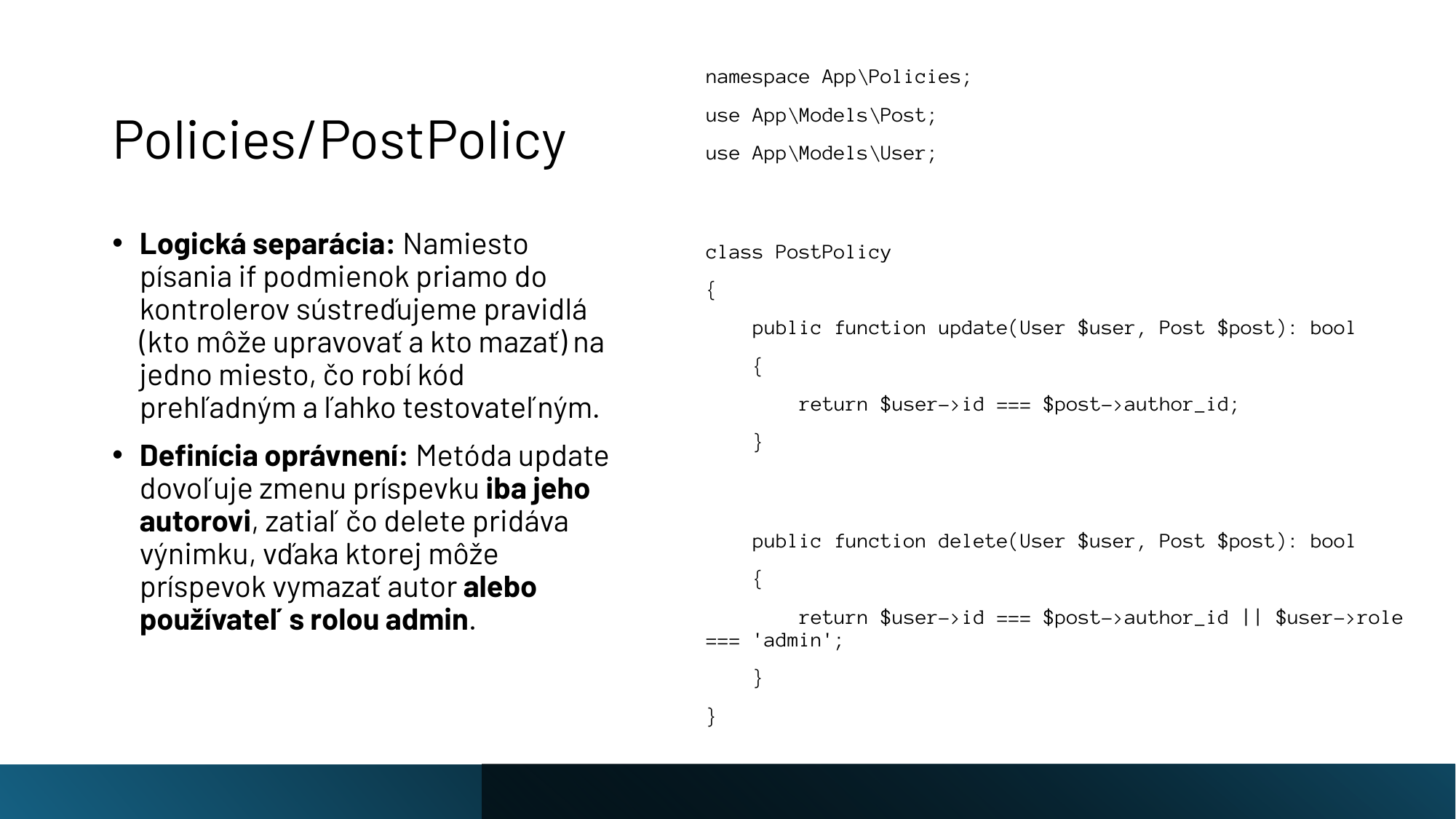

namespace App\Policies;
use App\Models\Post;
use App\Models\User;

class PostPolicy
{
    public function update(User $user, Post $post): bool
    {
        return $user->id === $post->author_id;
    }

    public function delete(User $user, Post $post): bool
    {
        return $user->id === $post->author_id || $user->role === 'admin';
    }
}
# Policies/PostPolicy

Logická separácia: Namiesto písania if podmienok priamo do kontrolerov sústreďujeme pravidlá (kto môže upravovať a kto mazať) na jedno miesto, čo robí kód prehľadným a ľahko testovateľným.
Definícia oprávnení: Metóda update dovoľuje zmenu príspevku iba jeho autorovi, zatiaľ čo delete pridáva výnimku, vďaka ktorej môže príspevok vymazať autor alebo používateľ s rolou admin.